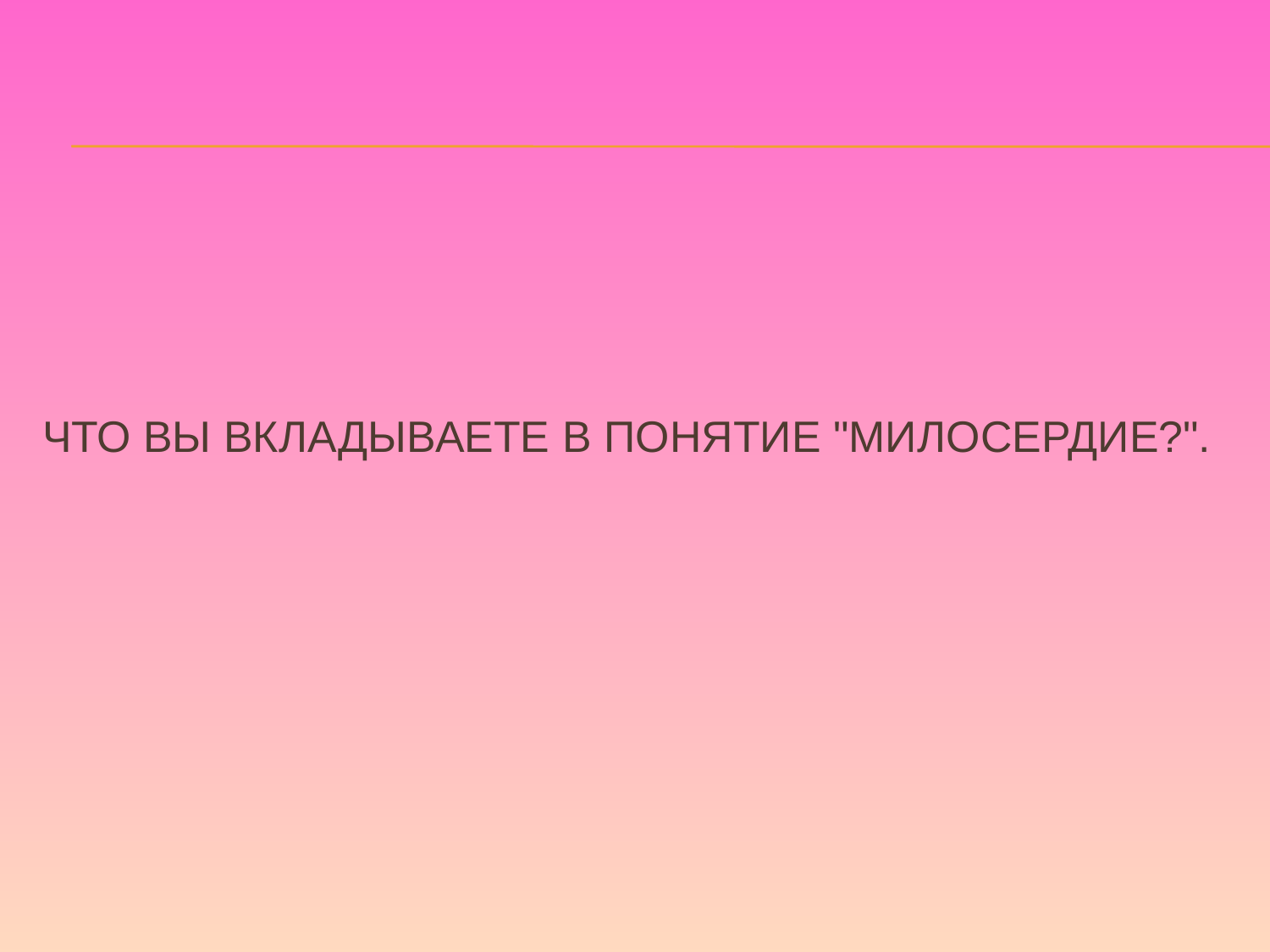

# Что вы вкладываете в понятие "милосердие?".